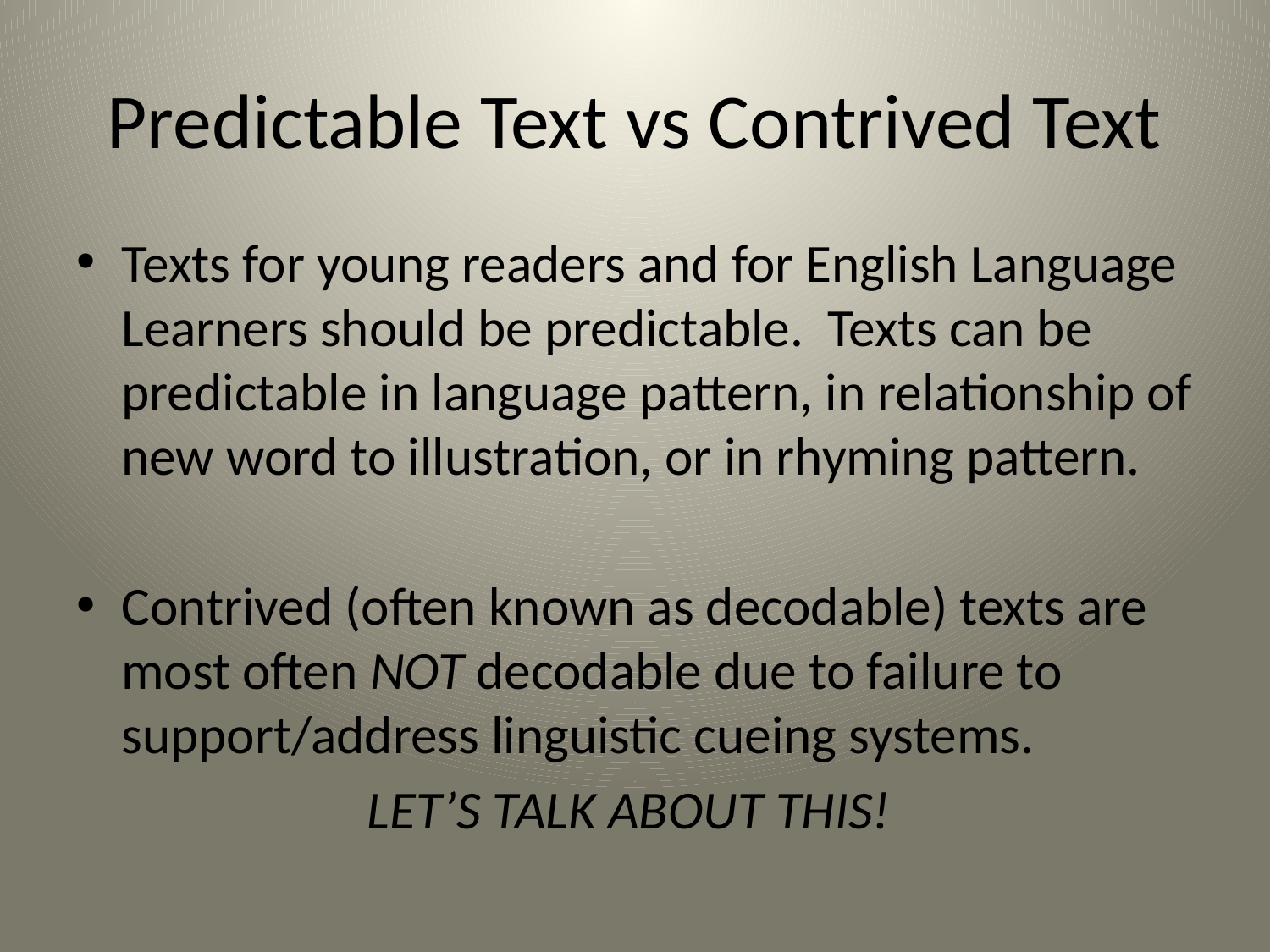

# Predictable Text vs Contrived Text
Texts for young readers and for English Language Learners should be predictable.  Texts can be predictable in language pattern, in relationship of new word to illustration, or in rhyming pattern.

Contrived (often known as decodable) texts are most often NOT decodable due to failure to support/address linguistic cueing systems.
LET’S TALK ABOUT THIS!